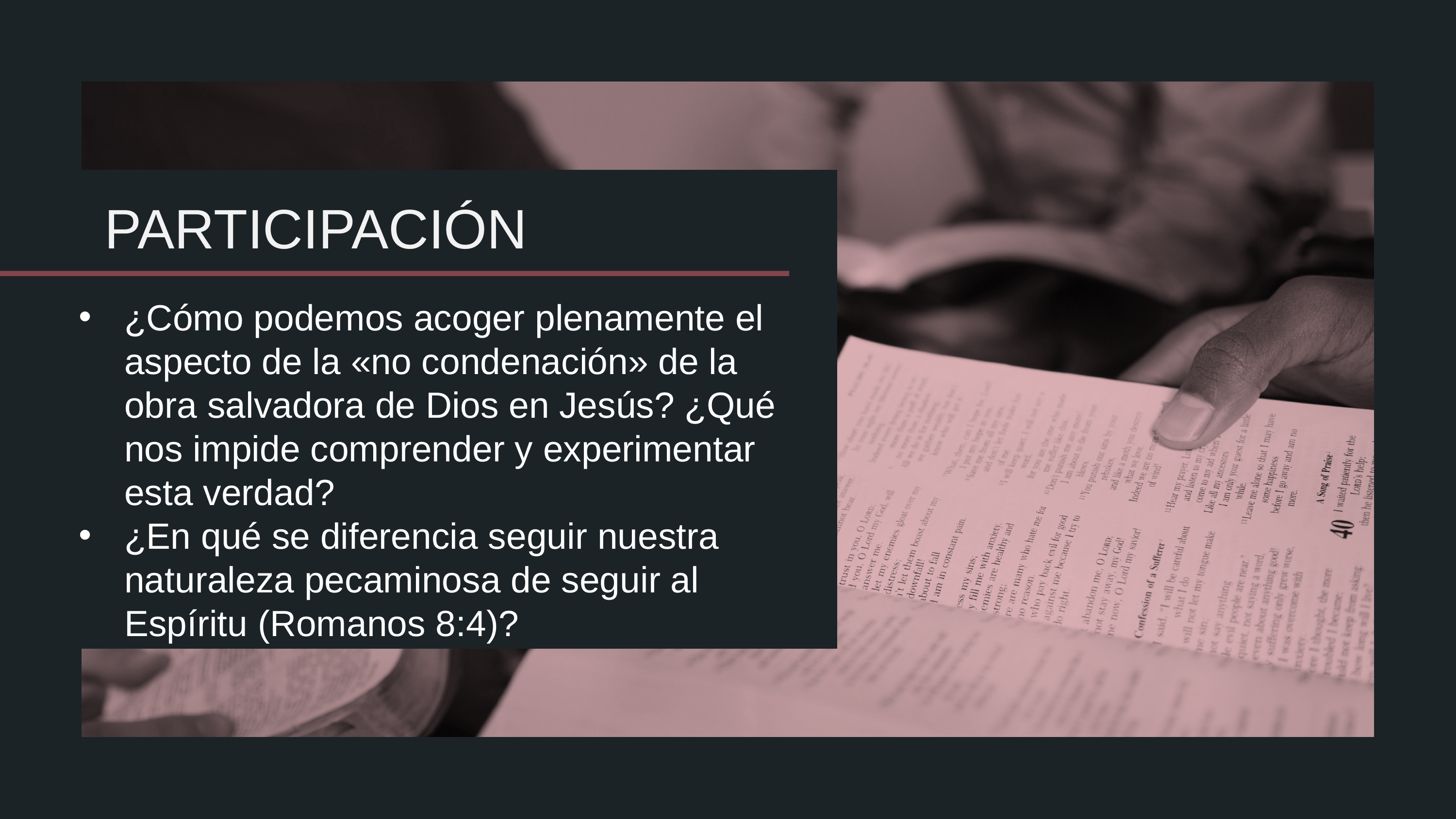

¿Cómo podemos acoger plenamente el aspecto de la «no condenación» de la obra salvadora de Dios en Jesús? ¿Qué nos impide comprender y experimentar esta verdad?
¿En qué se diferencia seguir nuestra naturaleza pecaminosa de seguir al Espíritu (Romanos 8:4)?